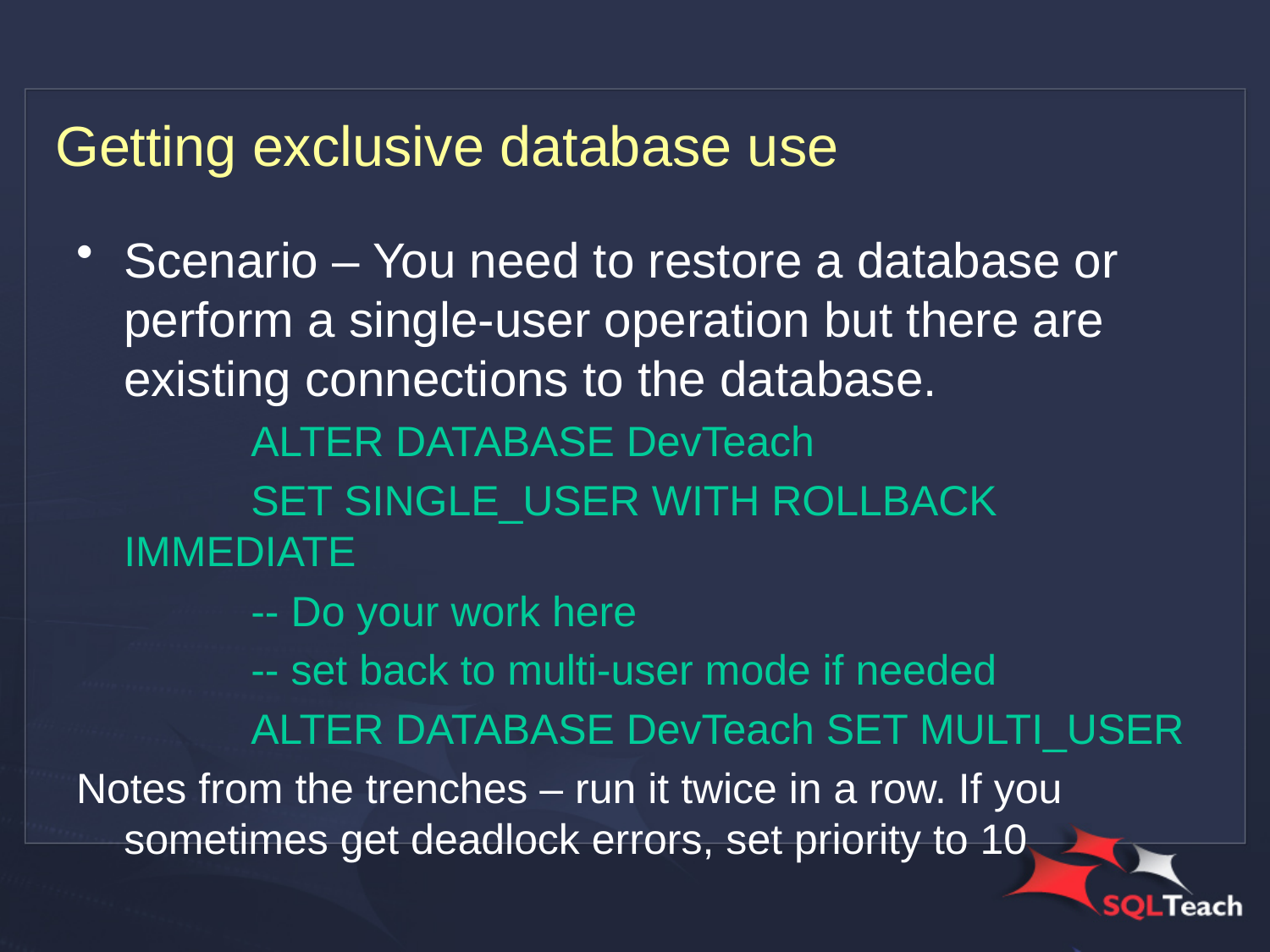

# Getting exclusive database use
Scenario – You need to restore a database or perform a single-user operation but there are existing connections to the database.
		ALTER DATABASE DevTeach
		SET SINGLE_USER WITH ROLLBACK IMMEDIATE
		-- Do your work here
		-- set back to multi-user mode if needed
		ALTER DATABASE DevTeach SET MULTI_USER
Notes from the trenches – run it twice in a row. If you sometimes get deadlock errors, set priority to 10